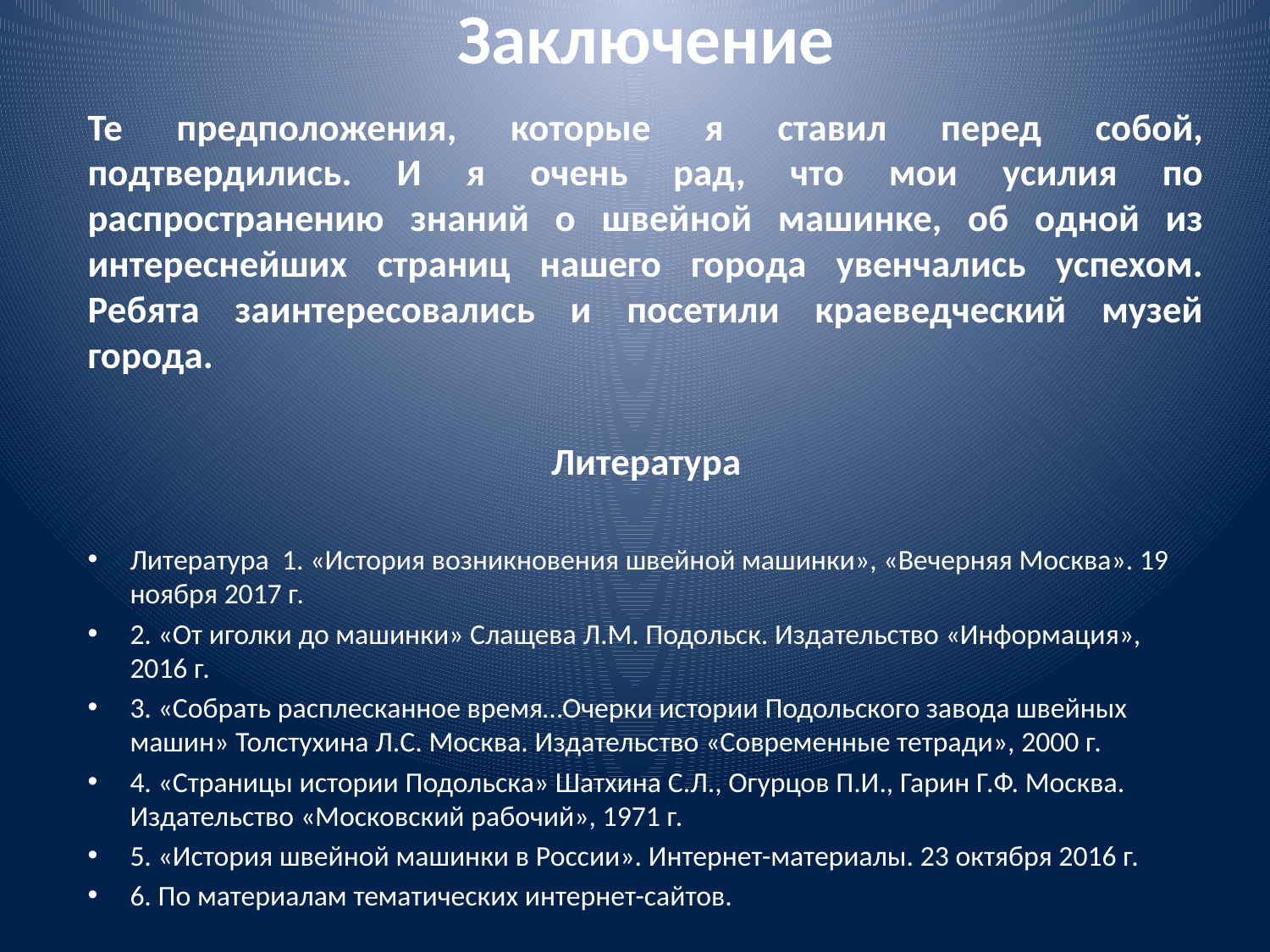

# Заключение
Те предположения, которые я ставил перед собой, подтвердились. И я очень рад, что мои усилия по распространению знаний о швейной машинке, об одной из интереснейших страниц нашего города увенчались успехом. Ребята заинтересовались и посетили краеведческий музей города.

Литература

Литература  1. «История возникновения швейной машинки», «Вечерняя Москва». 19 ноября 2017 г.
2. «От иголки до машинки» Слащева Л.М. Подольск. Издательство «Информация», 2016 г.
3. «Собрать расплесканное время…Очерки истории Подольского завода швейных машин» Толстухина Л.С. Москва. Издательство «Современные тетради», 2000 г.
4. «Страницы истории Подольска» Шатхина С.Л., Огурцов П.И., Гарин Г.Ф. Москва. Издательство «Московский рабочий», 1971 г.
5. «История швейной машинки в России». Интернет-материалы. 23 октября 2016 г.
6. По материалам тематических интернет-сайтов.